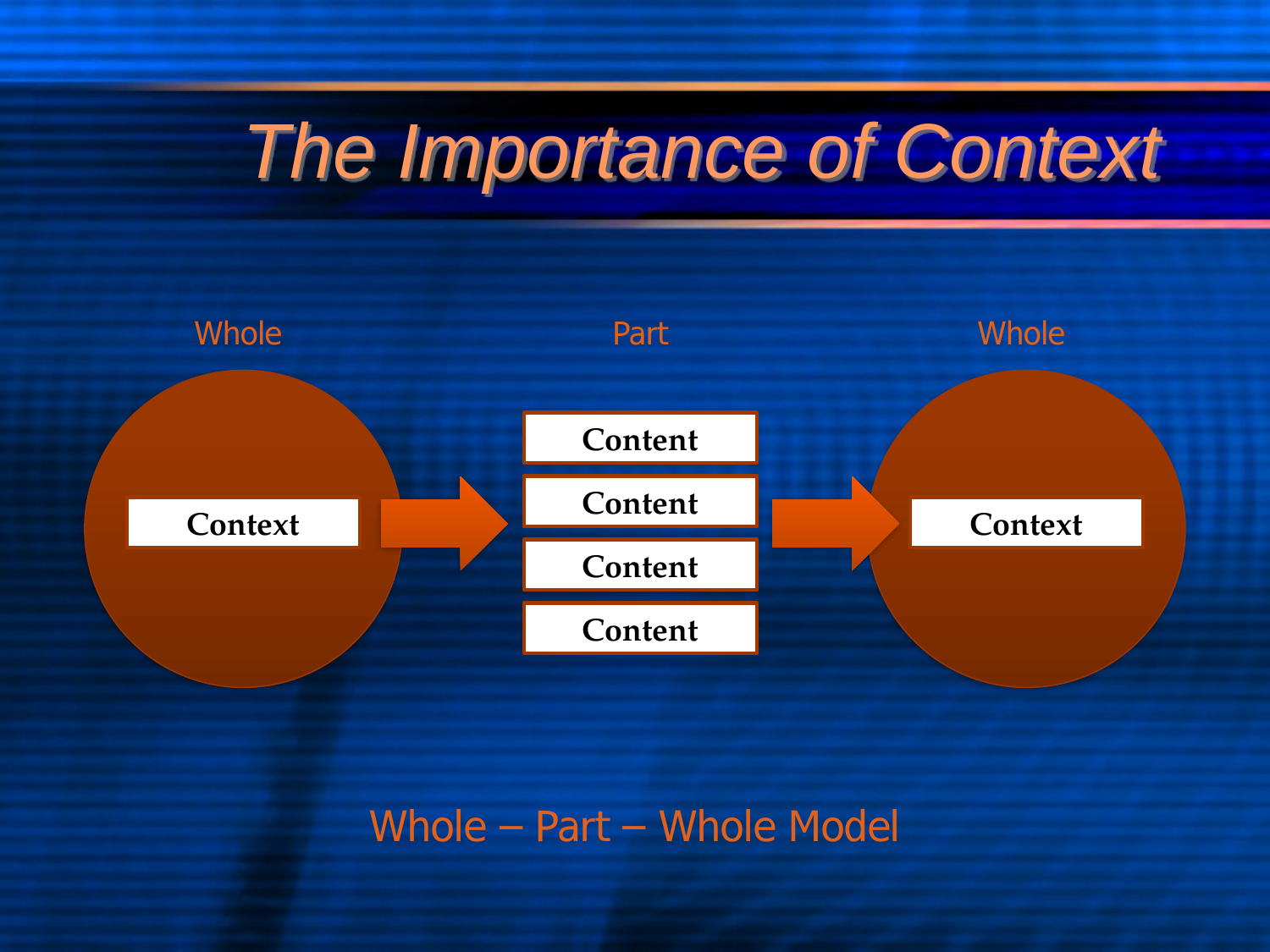

The Importance of Context
Whole
Part
Whole

Content

Content

Context
Context
Content
Content
Whole – Part – Whole Model